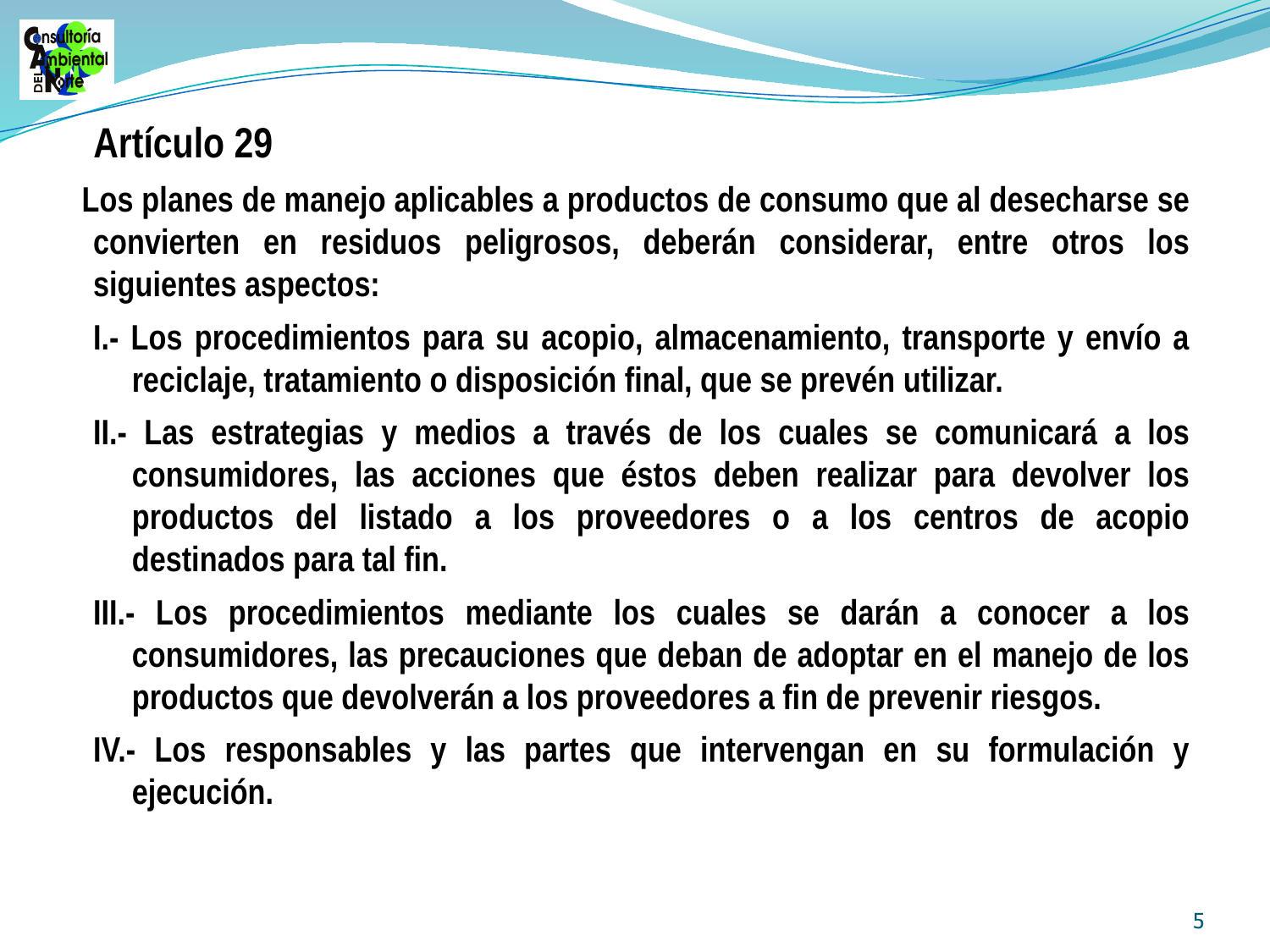

Artículo 29
Los planes de manejo aplicables a productos de consumo que al desecharse se convierten en residuos peligrosos, deberán considerar, entre otros los siguientes aspectos:
I.- Los procedimientos para su acopio, almacenamiento, transporte y envío a reciclaje, tratamiento o disposición final, que se prevén utilizar.
II.- Las estrategias y medios a través de los cuales se comunicará a los consumidores, las acciones que éstos deben realizar para devolver los productos del listado a los proveedores o a los centros de acopio destinados para tal fin.
III.- Los procedimientos mediante los cuales se darán a conocer a los consumidores, las precauciones que deban de adoptar en el manejo de los productos que devolverán a los proveedores a fin de prevenir riesgos.
IV.- Los responsables y las partes que intervengan en su formulación y ejecución.

5